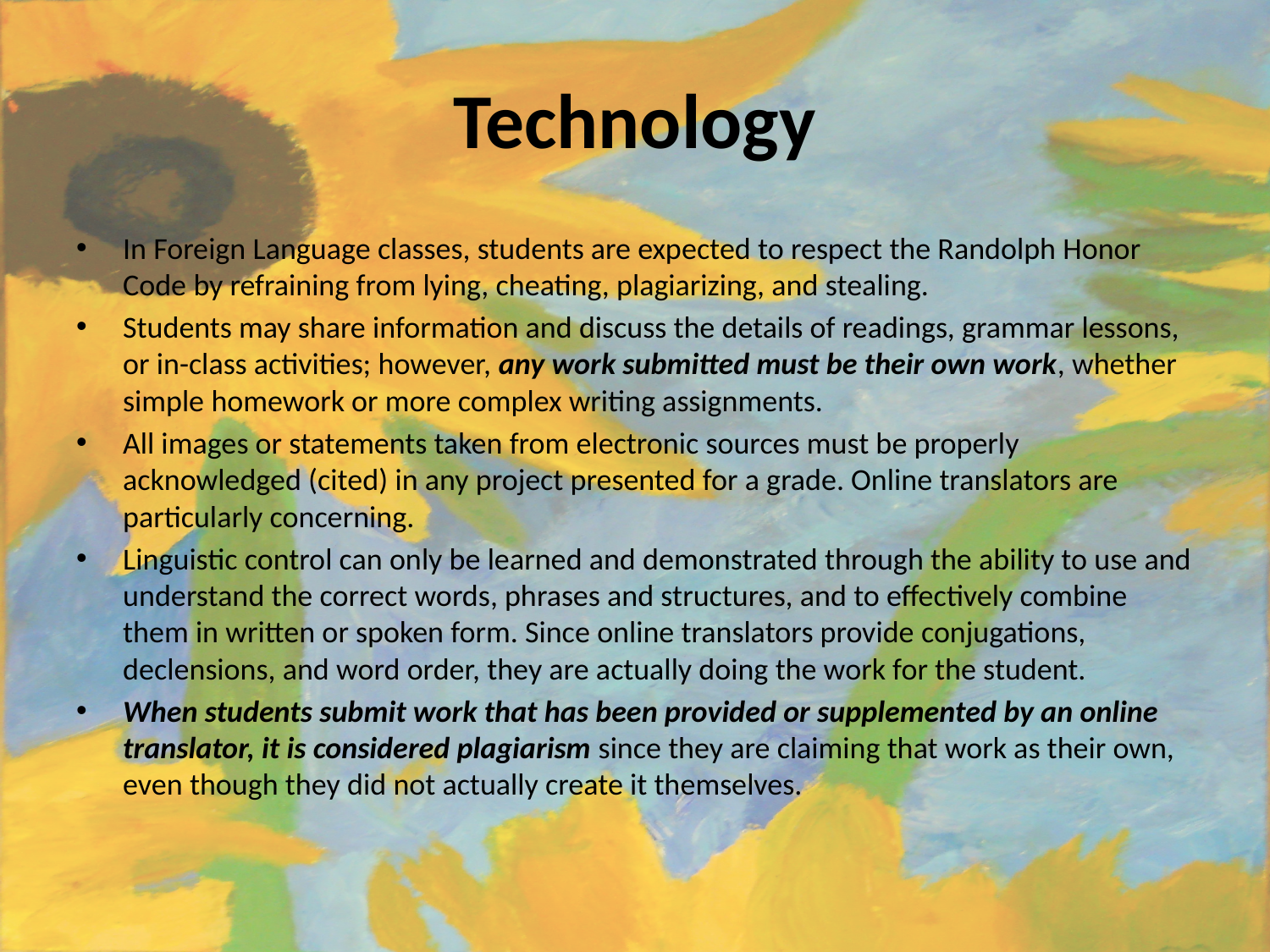

# Technology
In Foreign Language classes, students are expected to respect the Randolph Honor Code by refraining from lying, cheating, plagiarizing, and stealing.
Students may share information and discuss the details of readings, grammar lessons, or in-class activities; however, any work submitted must be their own work, whether simple homework or more complex writing assignments.
All images or statements taken from electronic sources must be properly acknowledged (cited) in any project presented for a grade. Online translators are particularly concerning.
Linguistic control can only be learned and demonstrated through the ability to use and understand the correct words, phrases and structures, and to effectively combine them in written or spoken form. Since online translators provide conjugations, declensions, and word order, they are actually doing the work for the student.
When students submit work that has been provided or supplemented by an online translator, it is considered plagiarism since they are claiming that work as their own, even though they did not actually create it themselves.